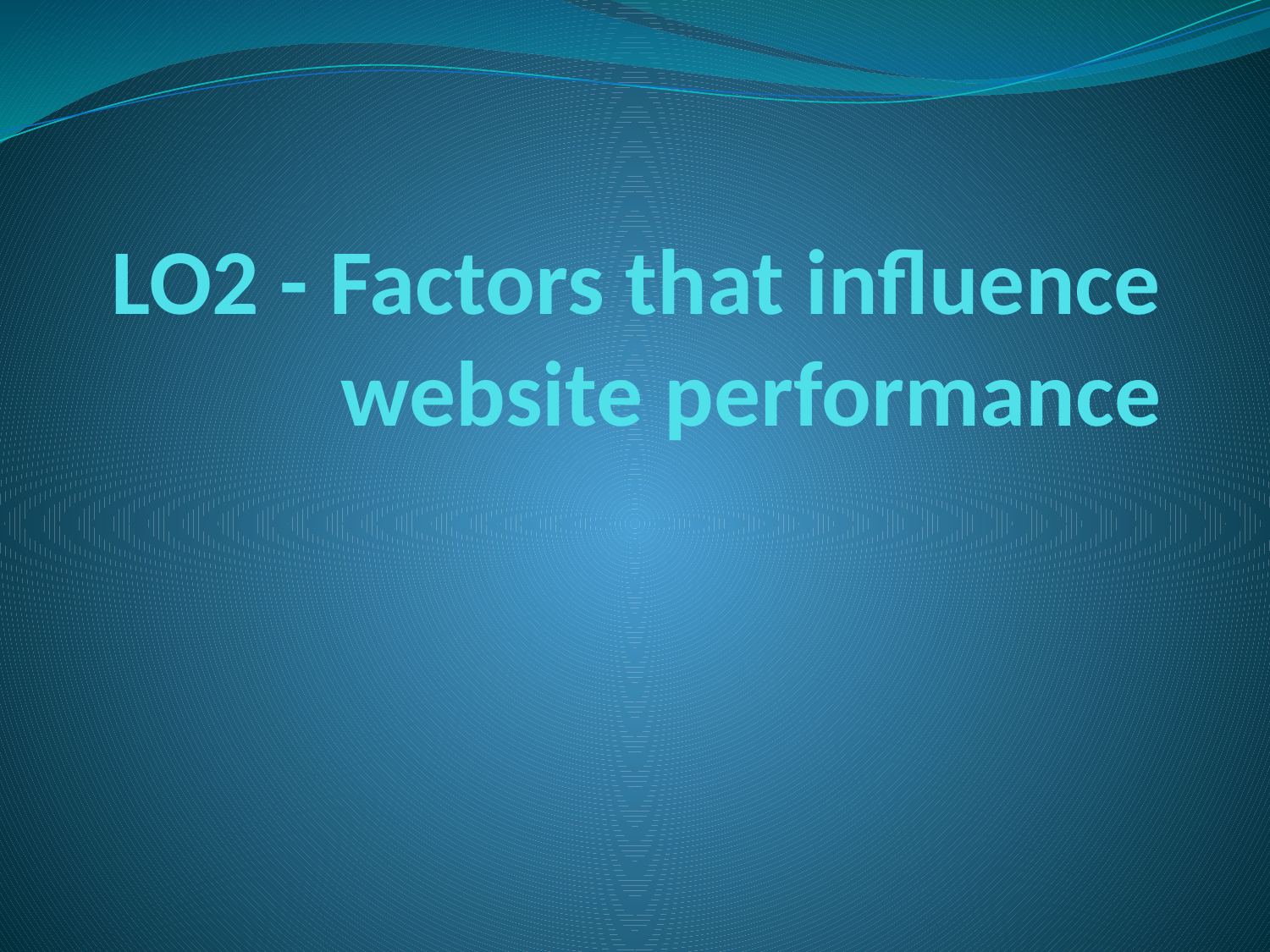

# LO2 - Factors that influence website performance